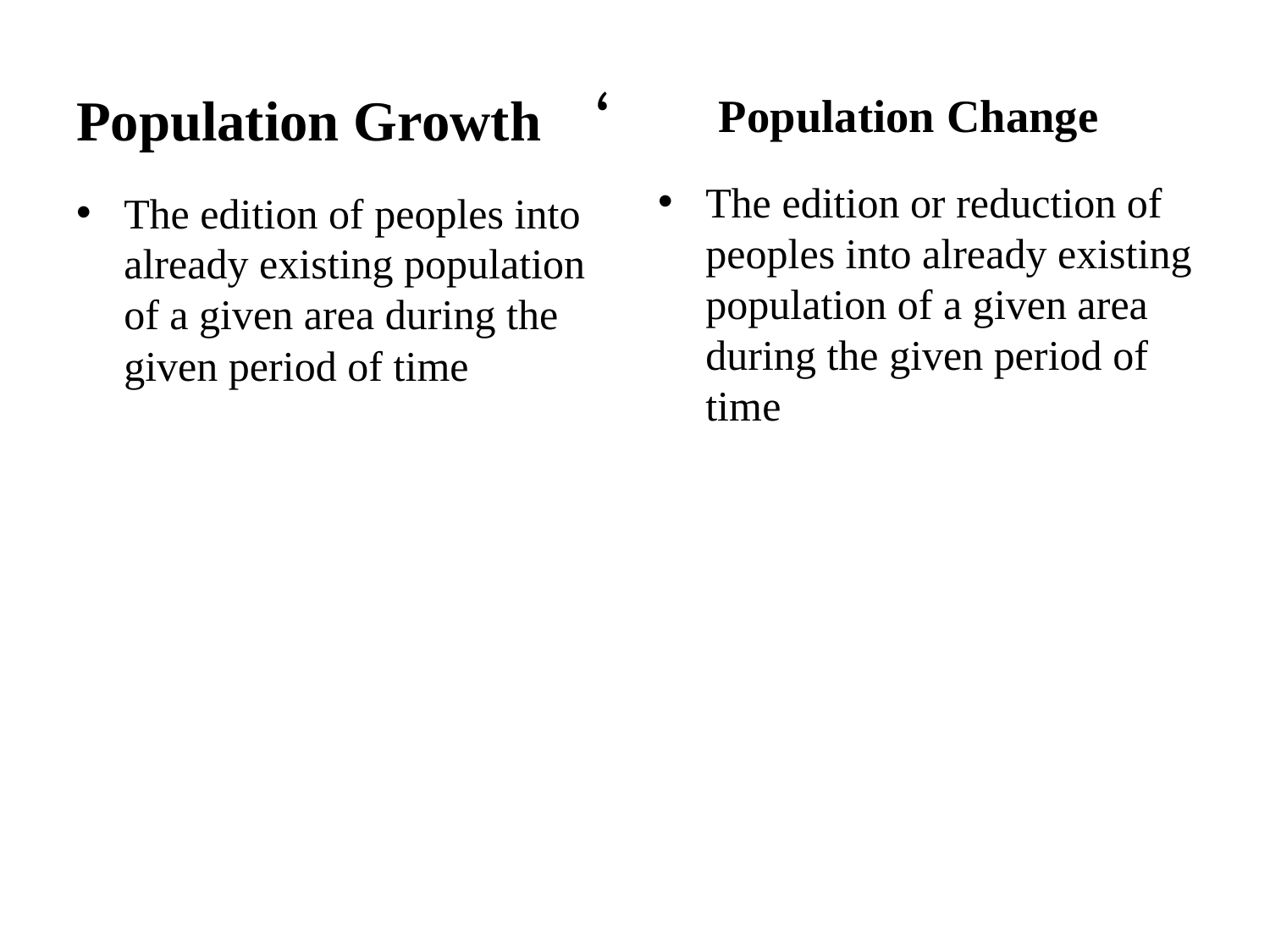

Population Growth
       Population Change
# ,
The edition or reduction of peoples into already existing population of a given area during the given period of time
The edition of peoples into already existing population of a given area during the given period of time